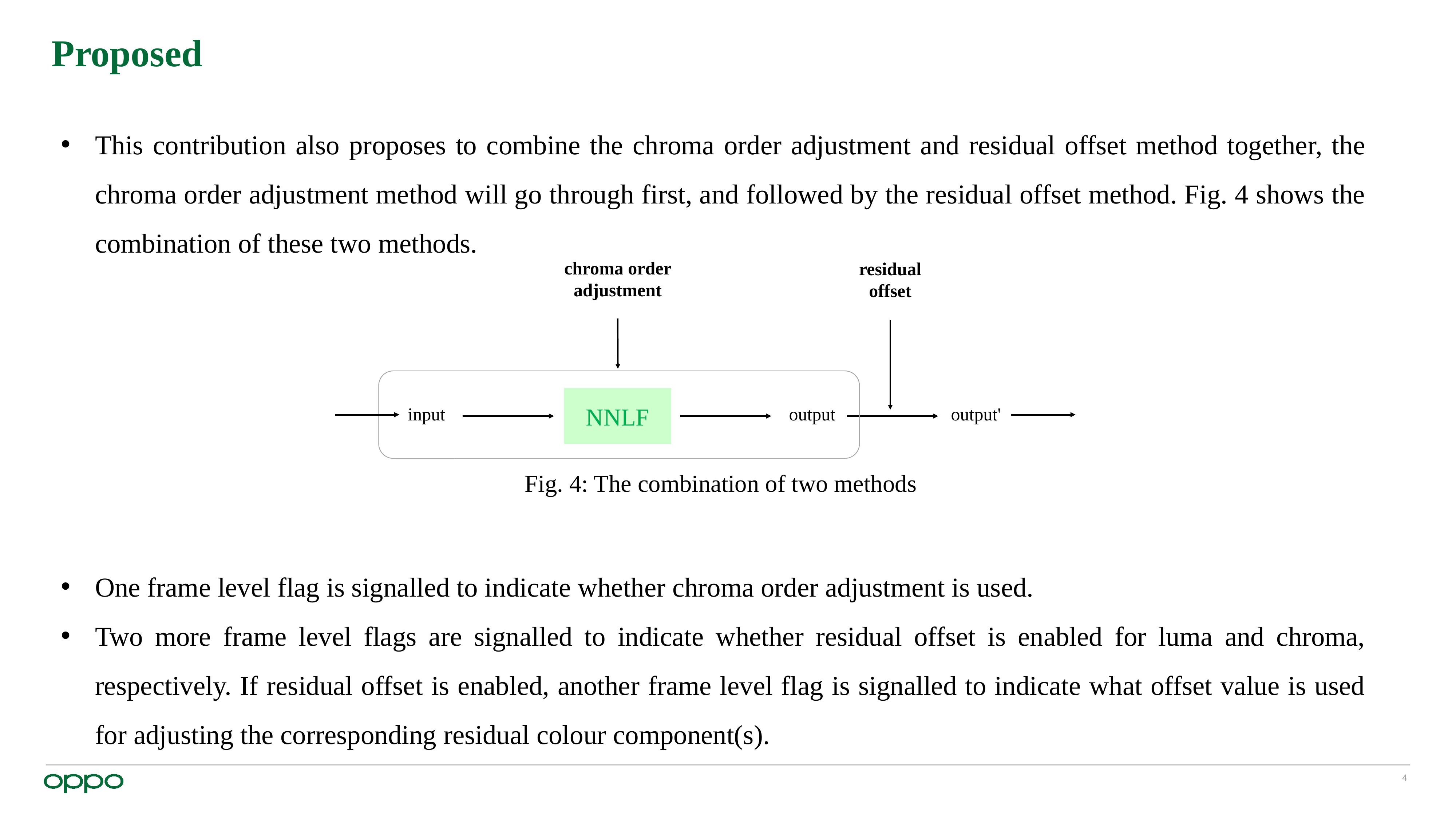

# Proposed
This contribution also proposes to combine the chroma order adjustment and residual offset method together, the chroma order adjustment method will go through first, and followed by the residual offset method. Fig. 4 shows the combination of these two methods.

One frame level flag is signalled to indicate whether chroma order adjustment is used.
Two more frame level flags are signalled to indicate whether residual offset is enabled for luma and chroma, respectively. If residual offset is enabled, another frame level flag is signalled to indicate what offset value is used for adjusting the corresponding residual colour component(s).
chroma order adjustment
residual
offset
NNLF
input
output
output'

Fig. 4: The combination of two methods